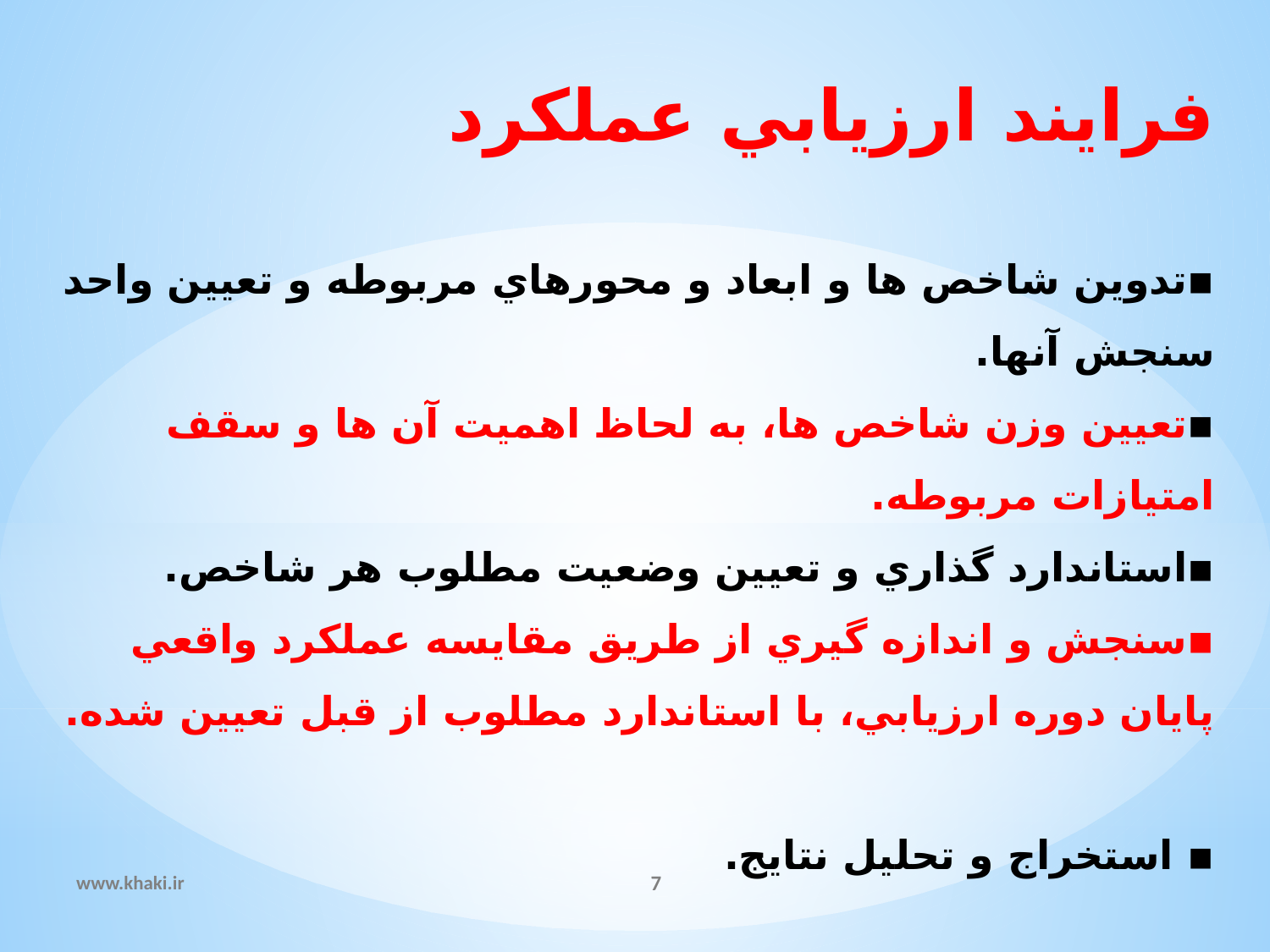

# فرايند ارزيابي عملکرد ▪تدوين شاخص ها و ابعاد و محورهاي مربوطه و تعيين واحد سنجش آنها. ▪تعيين وزن شاخص ها، به لحاظ اهميت آن ها و سقف امتيازات مربوطه. ▪استاندارد گذاري و تعيين وضعيت مطلوب هر شاخص. ▪سنجش و اندازه گيري از طريق مقايسه عملکرد واقعي پايان دوره ارزيابي، با استاندارد مطلوب از قبل تعيين شده. ▪ استخراج و تحليل نتايج.
www.khaki.ir
7